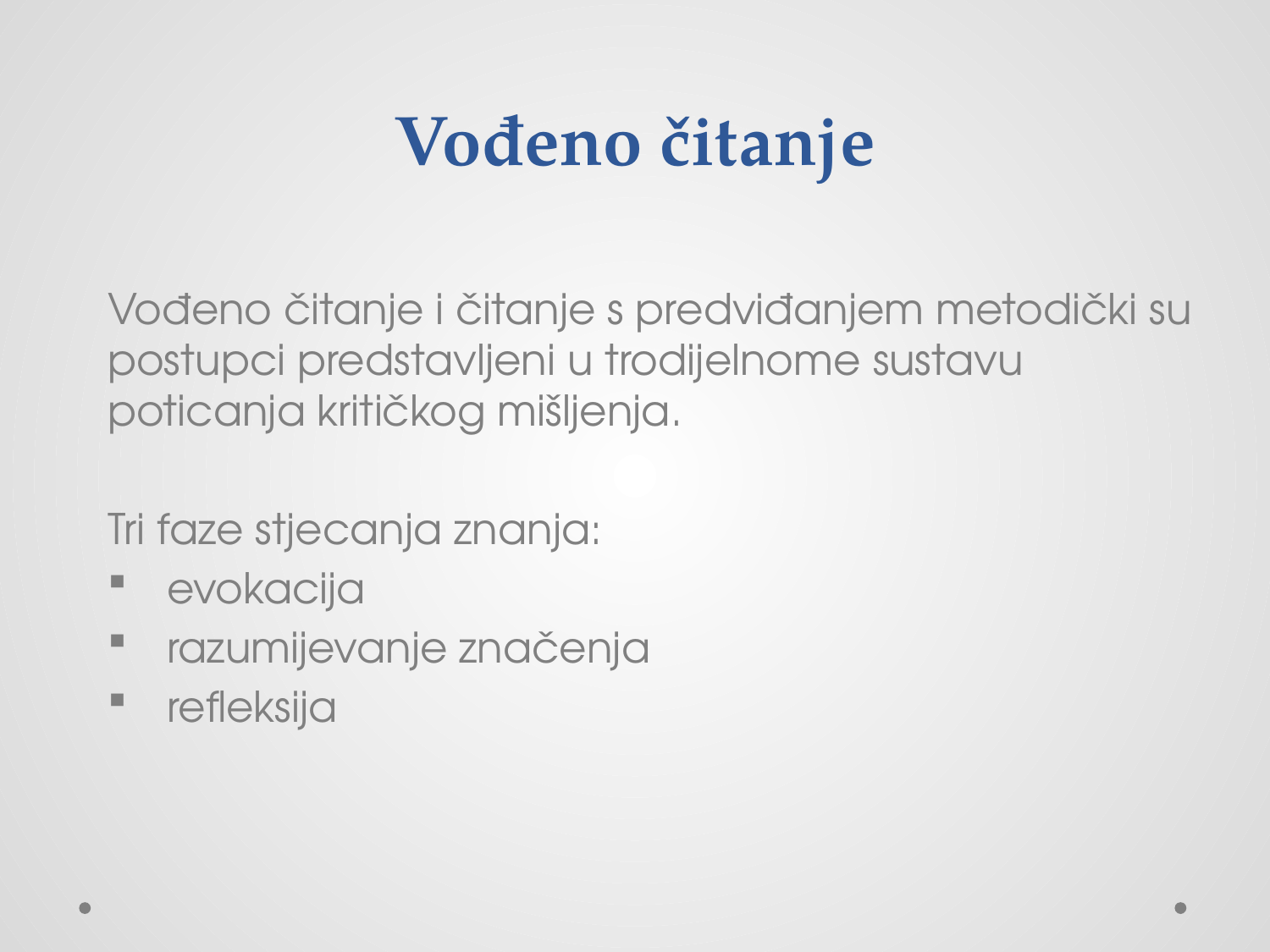

# Vođeno čitanje
Vođeno čitanje i čitanje s predviđanjem metodički su postupci predstavljeni u trodijelnome sustavu poticanja kritičkog mišljenja.

Tri faze stjecanja znanja:
 evokacija
 razumijevanje značenja
 refleksija